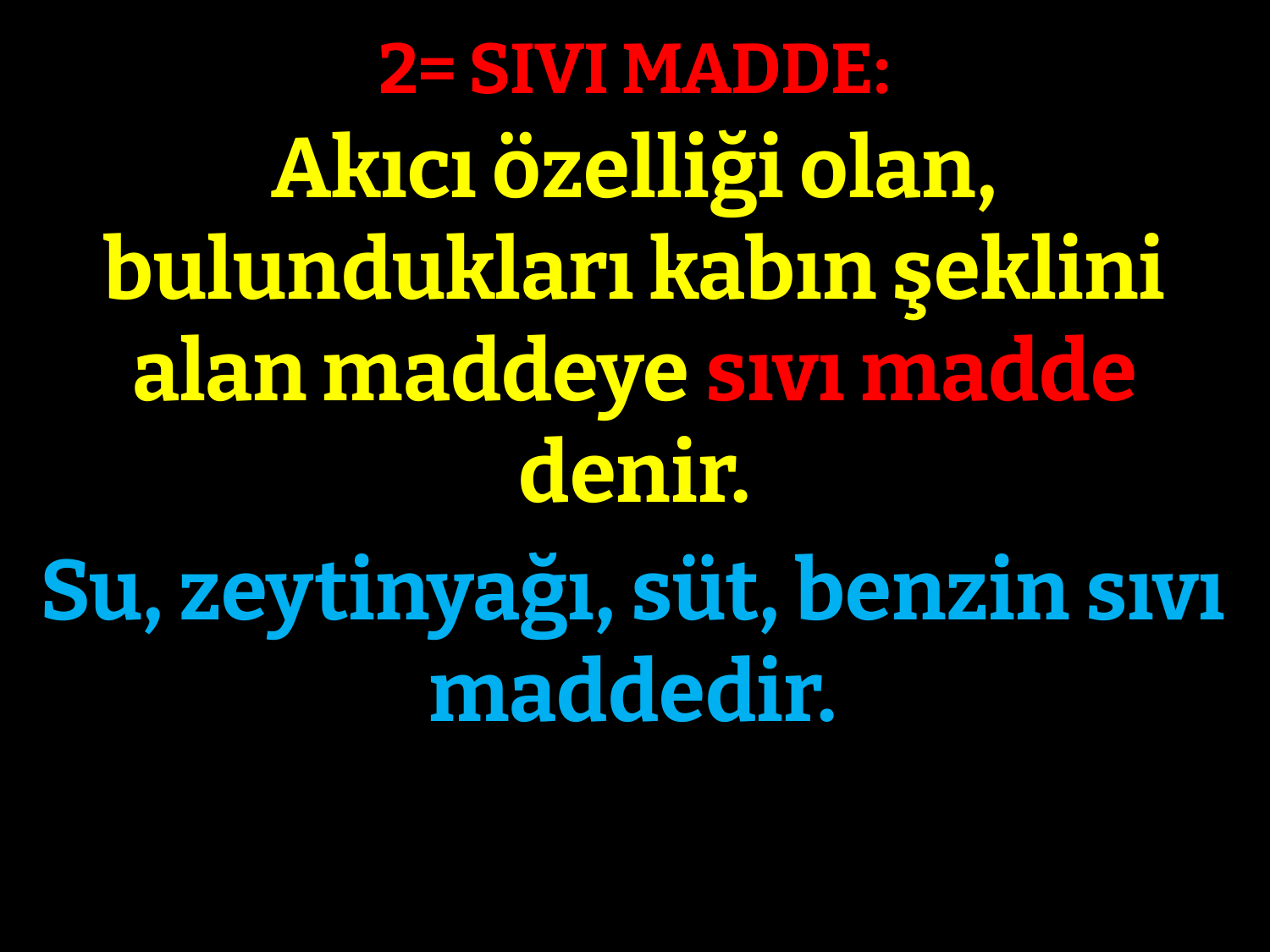

2= SIVI MADDE:
Akıcı özelliği olan, bulundukları kabın şeklini alan maddeye sıvı madde denir.
#
Su, zeytinyağı, süt, benzin sıvı maddedir.